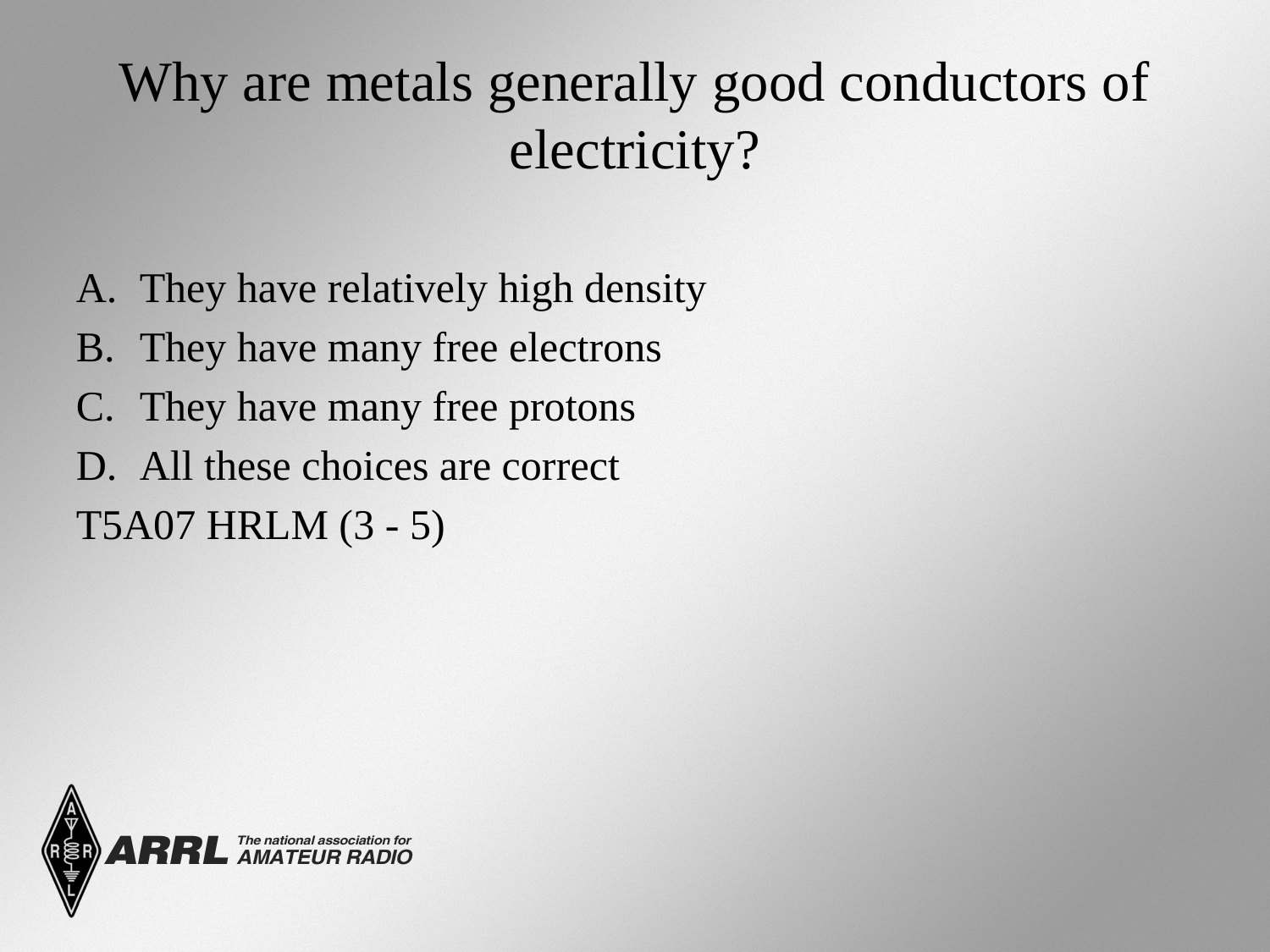

# Why are metals generally good conductors of electricity?
They have relatively high density
They have many free electrons
They have many free protons
All these choices are correct
T5A07 HRLM (3 - 5)